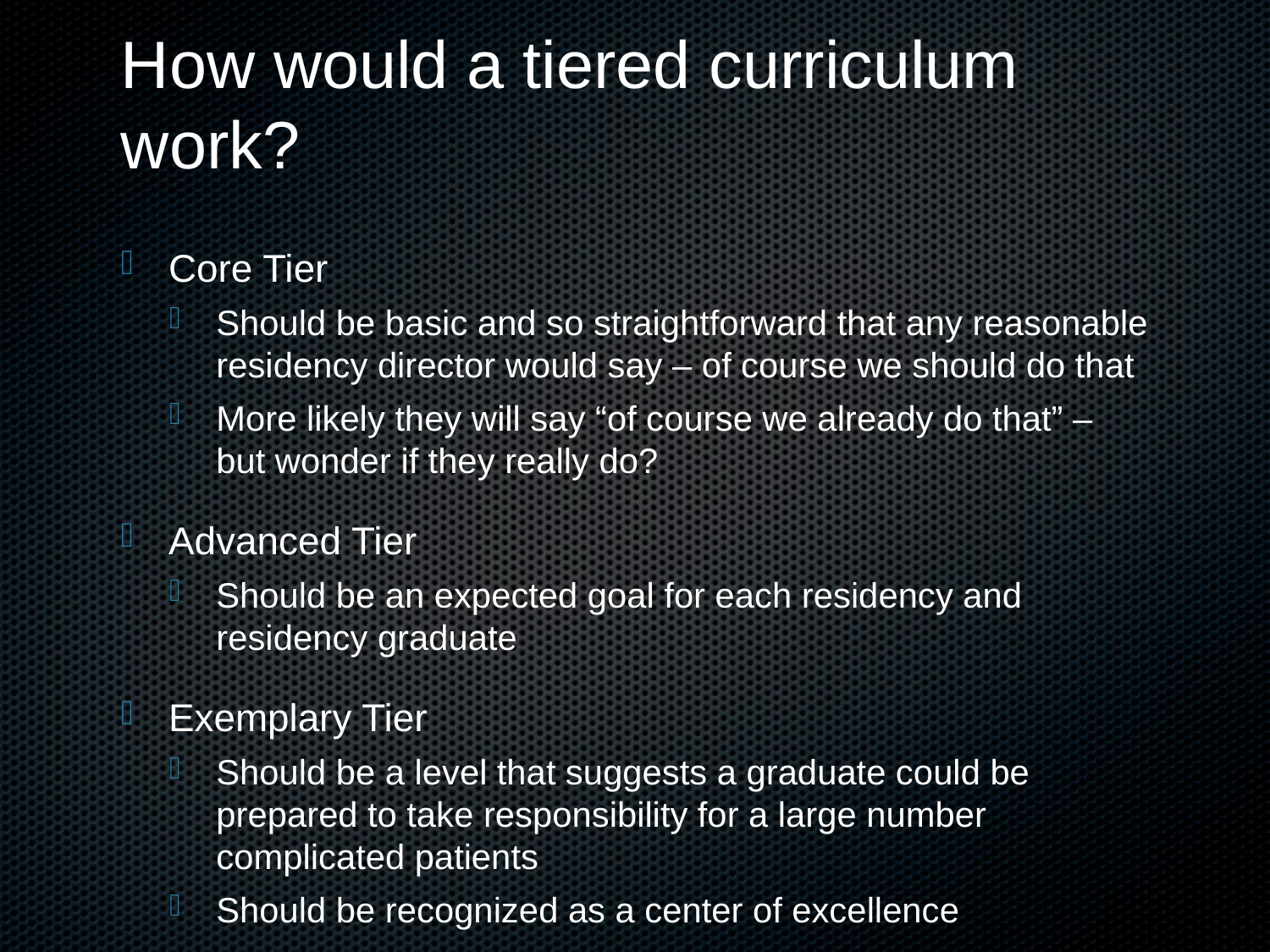

# How would a tiered curriculum work?
Core Tier
Should be basic and so straightforward that any reasonable residency director would say – of course we should do that
More likely they will say “of course we already do that” – but wonder if they really do?
Advanced Tier
Should be an expected goal for each residency and residency graduate
Exemplary Tier
Should be a level that suggests a graduate could be prepared to take responsibility for a large number complicated patients
Should be recognized as a center of excellence